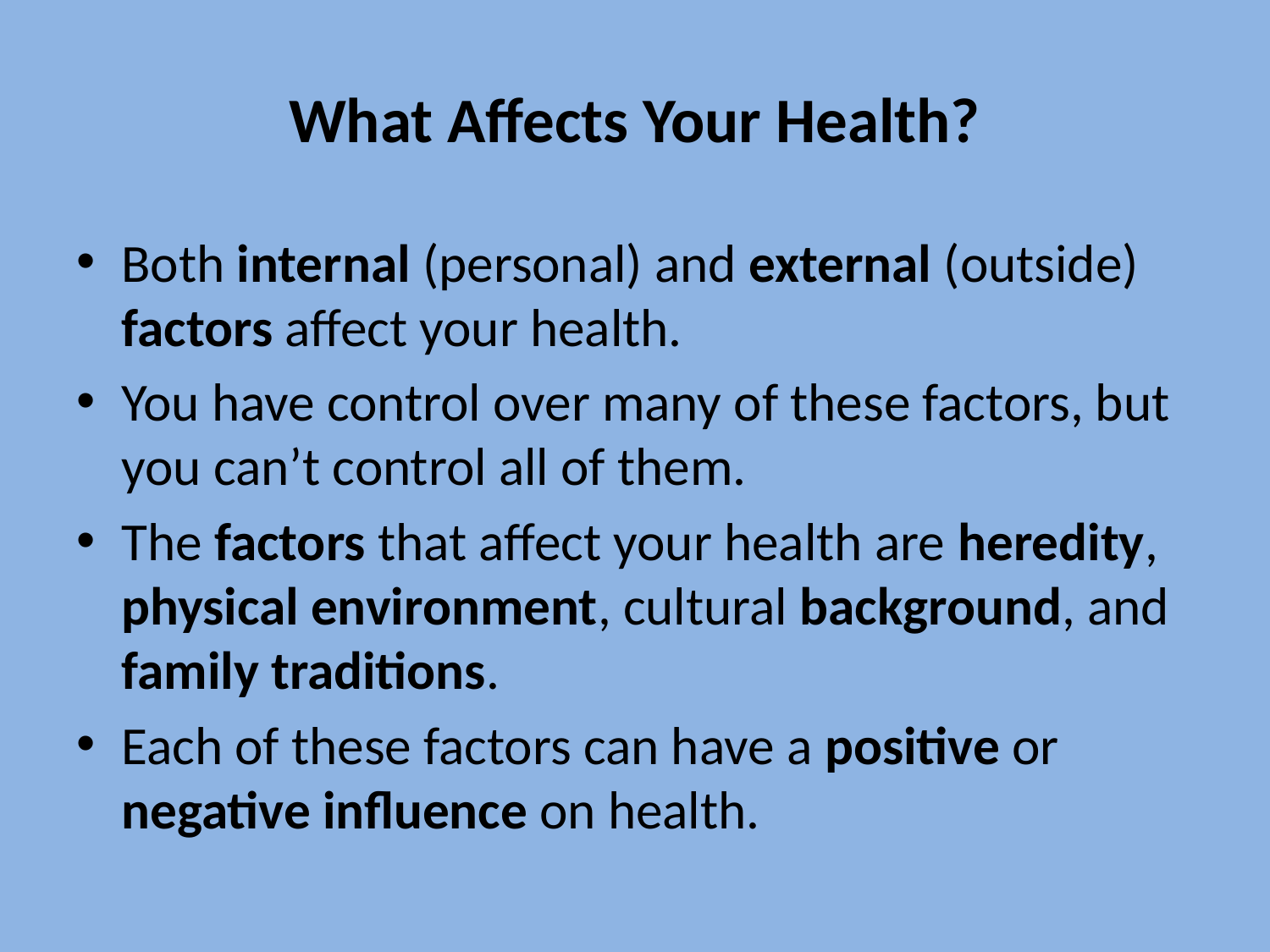

# What Affects Your Health?
Both internal (personal) and external (outside) factors affect your health.
You have control over many of these factors, but you can’t control all of them.
The factors that affect your health are heredity, physical environment, cultural background, and family traditions.
Each of these factors can have a positive or negative influence on health.